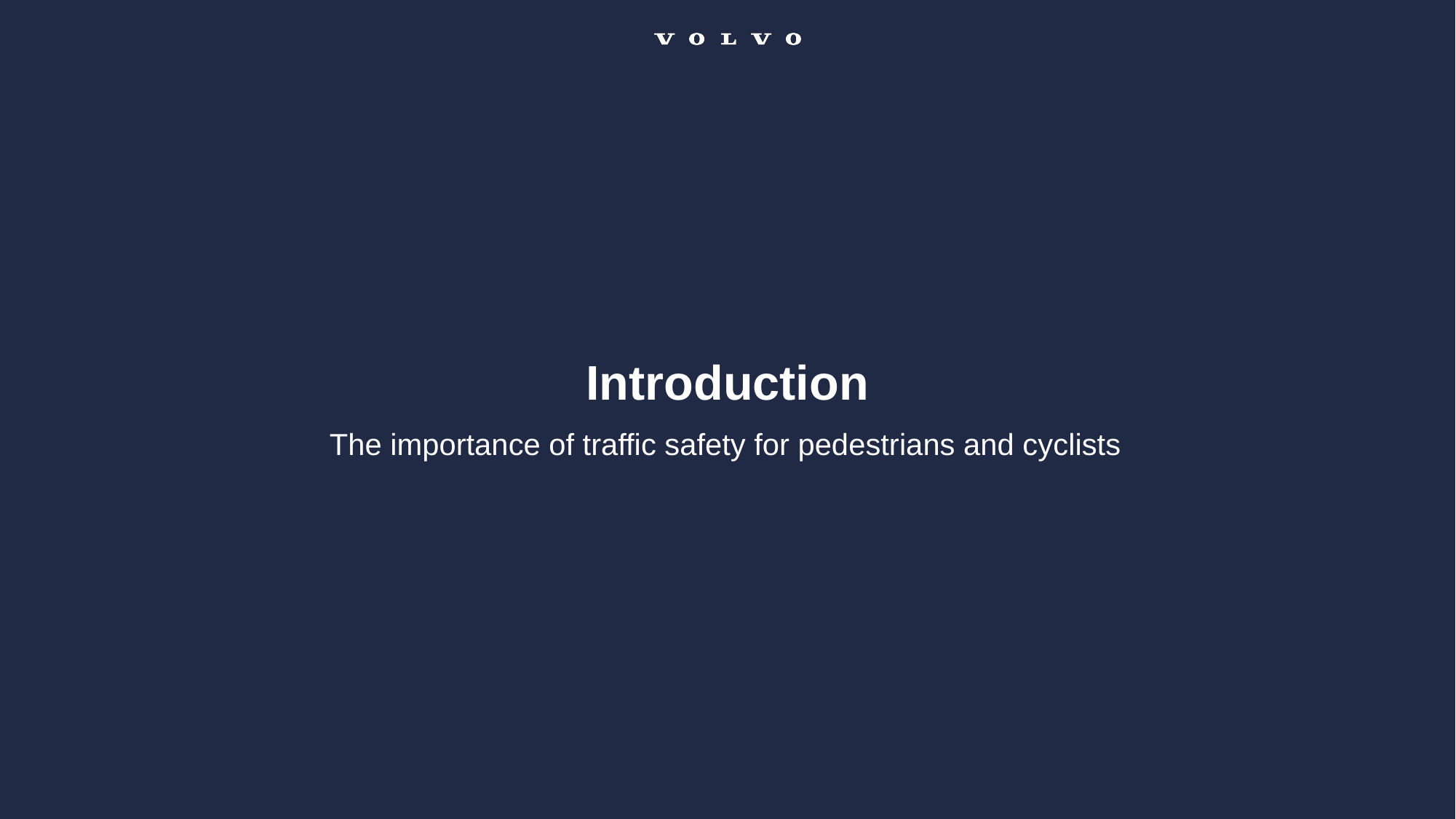

# Introduction
The importance of traffic safety for pedestrians and cyclists